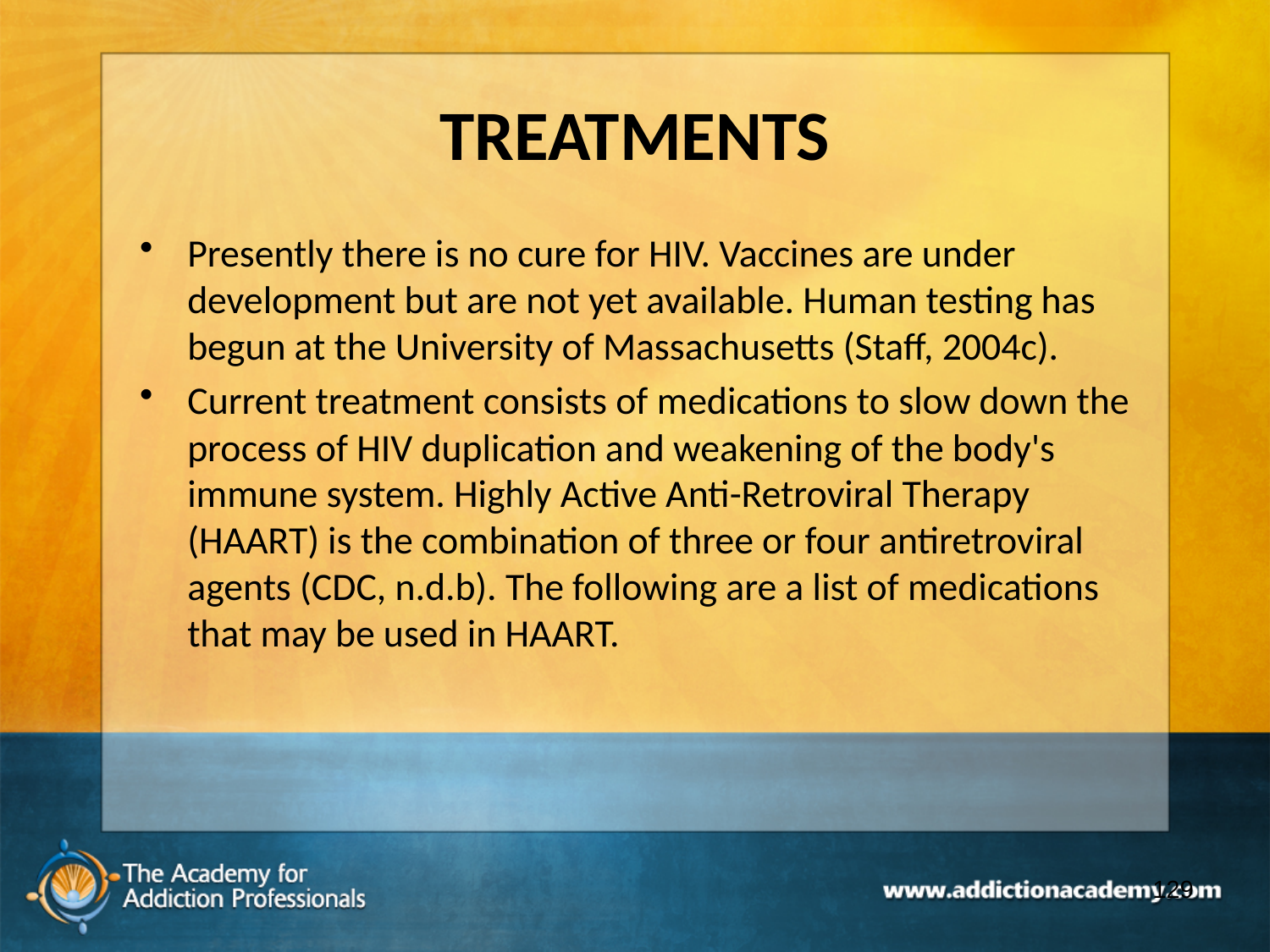

# TREATMENTS
Presently there is no cure for HIV. Vaccines are under development but are not yet available. Human testing has begun at the University of Massachusetts (Staff, 2004c).
Current treatment consists of medications to slow down the process of HIV duplication and weakening of the body's immune system. Highly Active Anti-Retroviral Therapy (HAART) is the combination of three or four antiretroviral agents (CDC, n.d.b). The following are a list of medications that may be used in HAART.
129